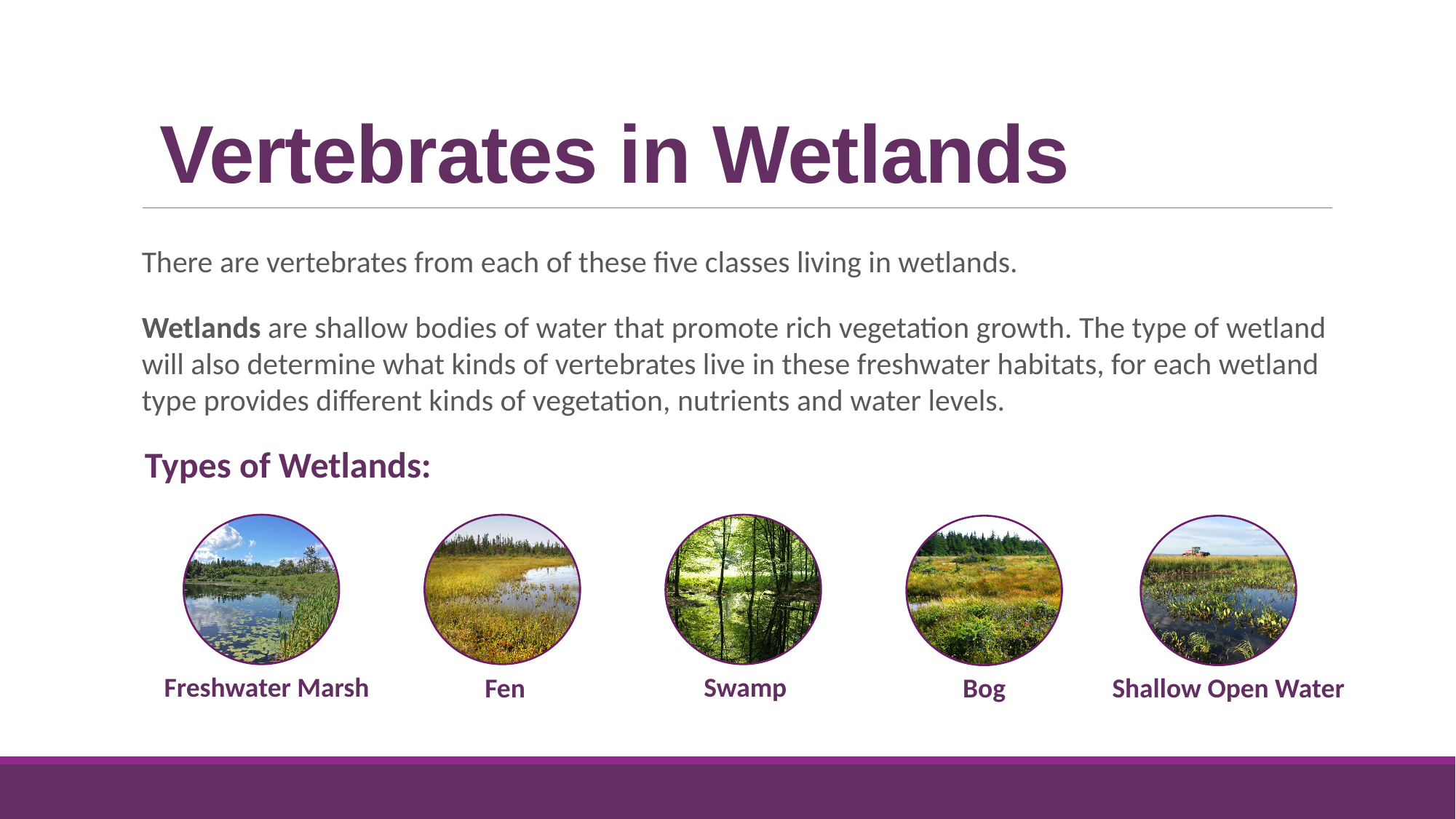

Vertebrates in Wetlands
There are vertebrates from each of these five classes living in wetlands.

Wetlands are shallow bodies of water that promote rich vegetation growth. The type of wetland will also determine what kinds of vertebrates live in these freshwater habitats, for each wetland type provides different kinds of vegetation, nutrients and water levels.

Types of Wetlands:

Freshwater Marsh

Fen

Swamp

Bog

Shallow Open Water